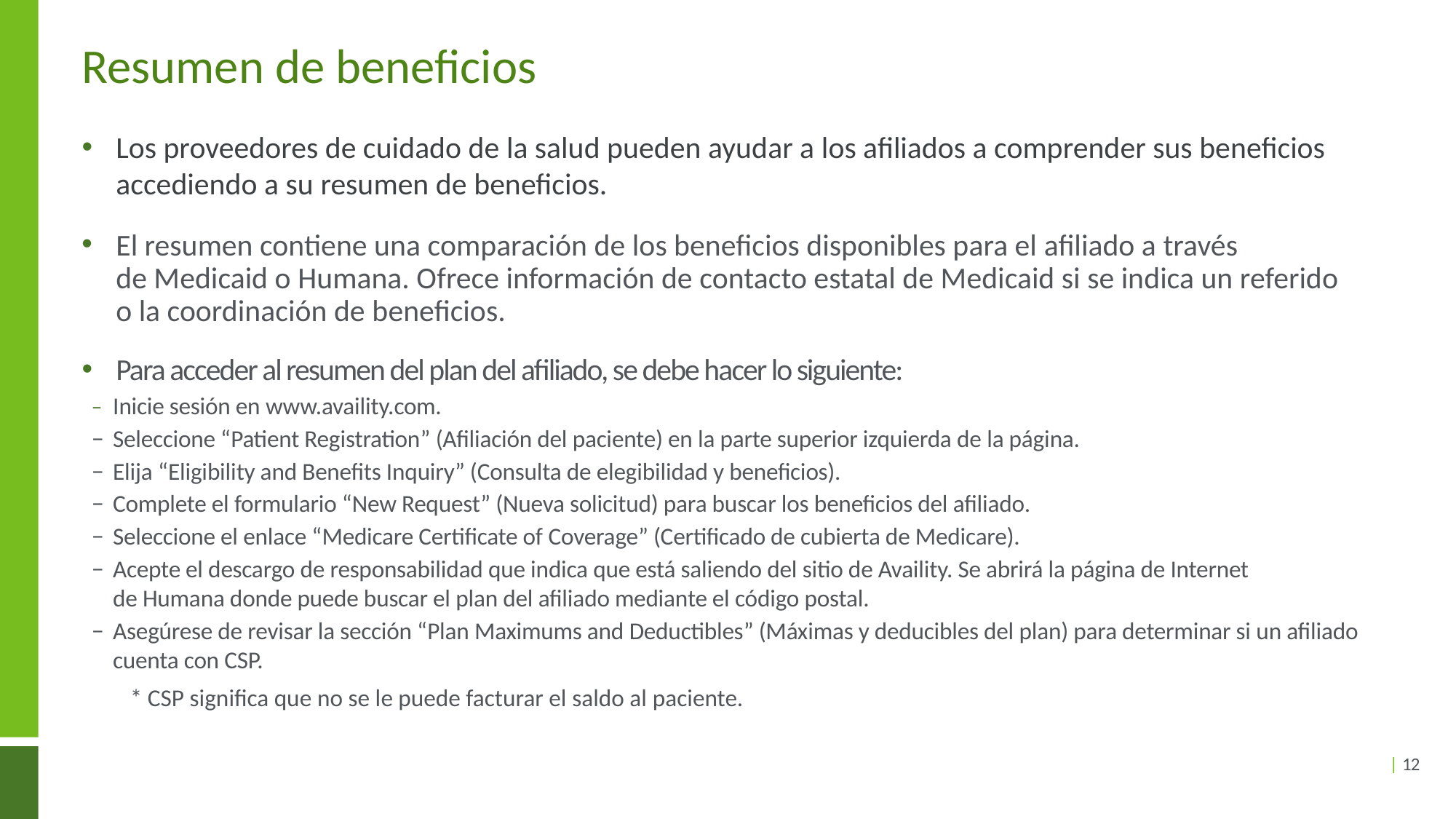

# Resumen de beneficios
Los proveedores de cuidado de la salud pueden ayudar a los afiliados a comprender sus beneficios accediendo a su resumen de beneficios.
El resumen contiene una comparación de los beneficios disponibles para el afiliado a través de Medicaid o Humana. Ofrece información de contacto estatal de Medicaid si se indica un referido o la coordinación de beneficios.
Para acceder al resumen del plan del afiliado, se debe hacer lo siguiente:
−	Inicie sesión en www.availity.com.
−	Seleccione “Patient Registration” (Afiliación del paciente) en la parte superior izquierda de la página.
−	Elija “Eligibility and Benefits Inquiry” (Consulta de elegibilidad y beneficios).
−	Complete el formulario “New Request” (Nueva solicitud) para buscar los beneficios del afiliado.
−	Seleccione el enlace “Medicare Certificate of Coverage” (Certificado de cubierta de Medicare).
−	Acepte el descargo de responsabilidad que indica que está saliendo del sitio de Availity. Se abrirá la página de Internet de Humana donde puede buscar el plan del afiliado mediante el código postal.
−	Asegúrese de revisar la sección “Plan Maximums and Deductibles” (Máximas y deducibles del plan) para determinar si un afiliado cuenta con CSP.
* CSP significa que no se le puede facturar el saldo al paciente.
| 12